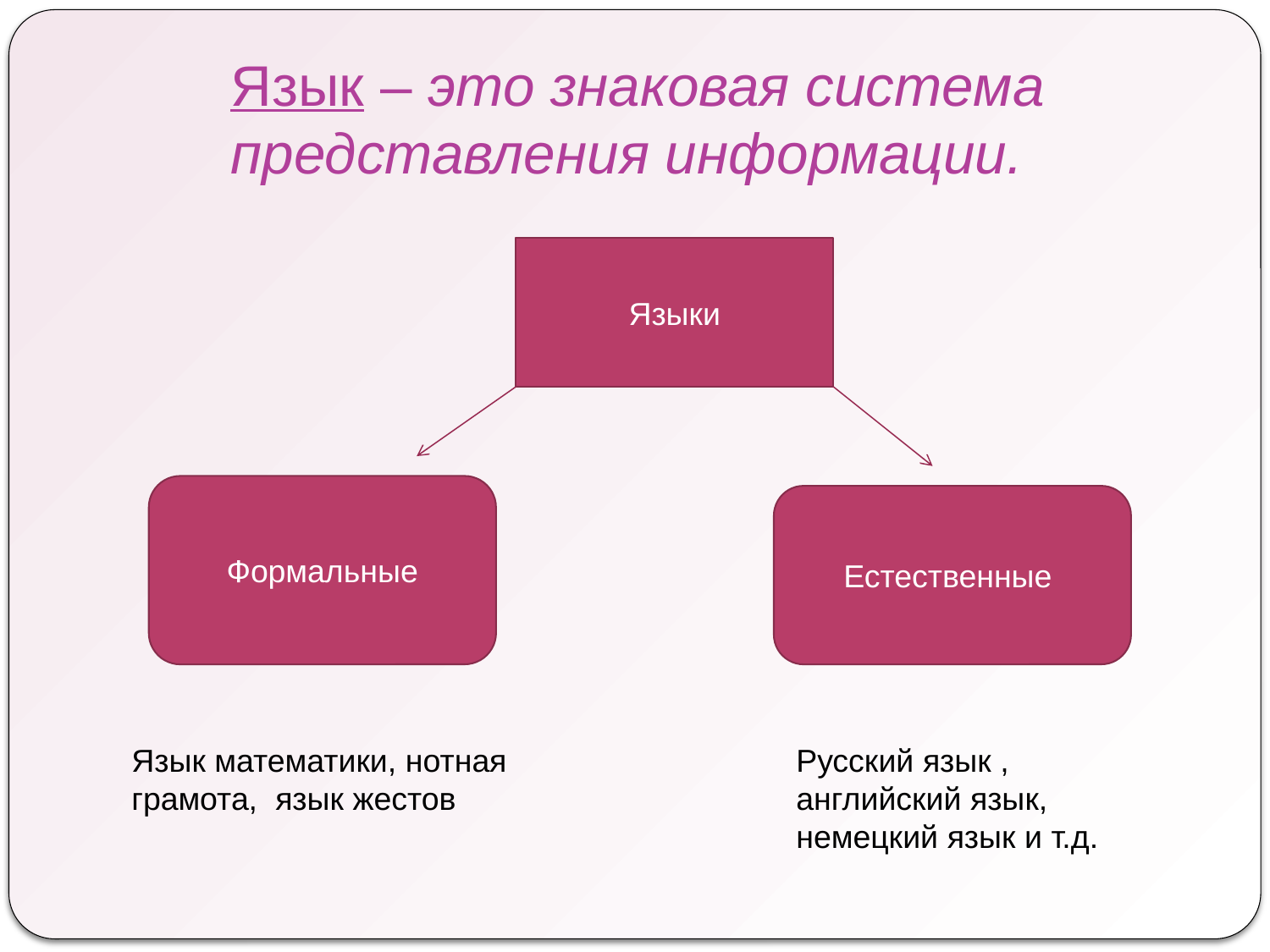

# Язык – это знаковая система представления информации.
Языки
Формальные
Естественные
Язык математики, нотная грамота,  язык жестов
Русский язык , английский язык, немецкий язык и т.д.